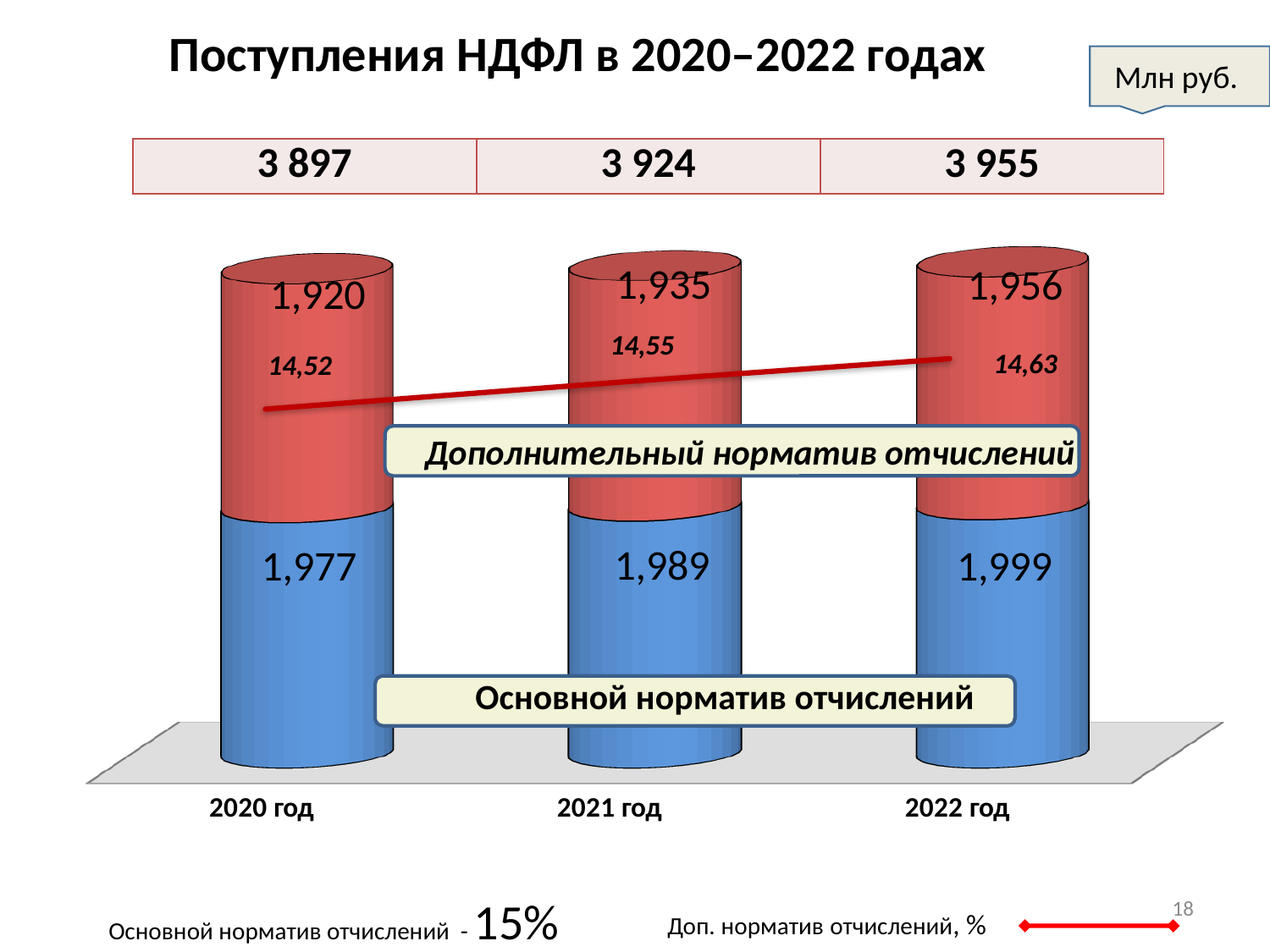

# Поступления НДФЛ в 2020–2022 годах
Млн руб.

[unsupported chart]

| 3 897 | 3 924 | 3 955 |
| --- | --- | --- |
14,55
14,63

14,52
Дополнительный норматив отчислений
Основной норматив отчислений

18
Основной норматив отчислений  - 15%
Доп. норматив отчислений, %